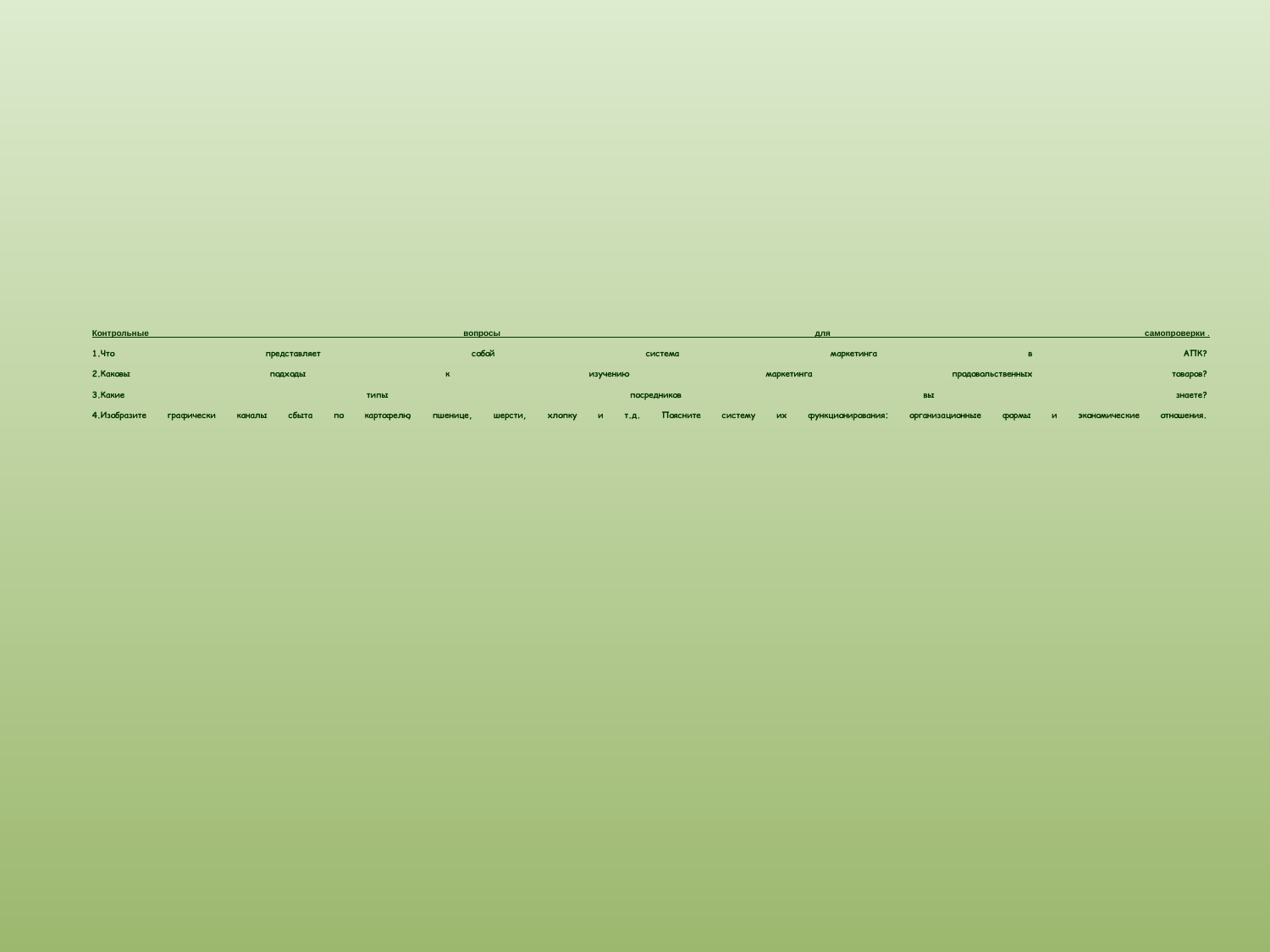

# Контрольные вопросы для самопроверки. 1.Что представляет собой система маркетинга в АПК? 2.Каковы подходы к изучению маркетинга продовольственных товаров? 3.Какие типы посредников вы знаете? 4.Изобразите графически каналы сбыта по картофелю, пшенице, шерсти, хлопку и т.д. Поясните систему их функционирования: организационные формы и экономические отношения.